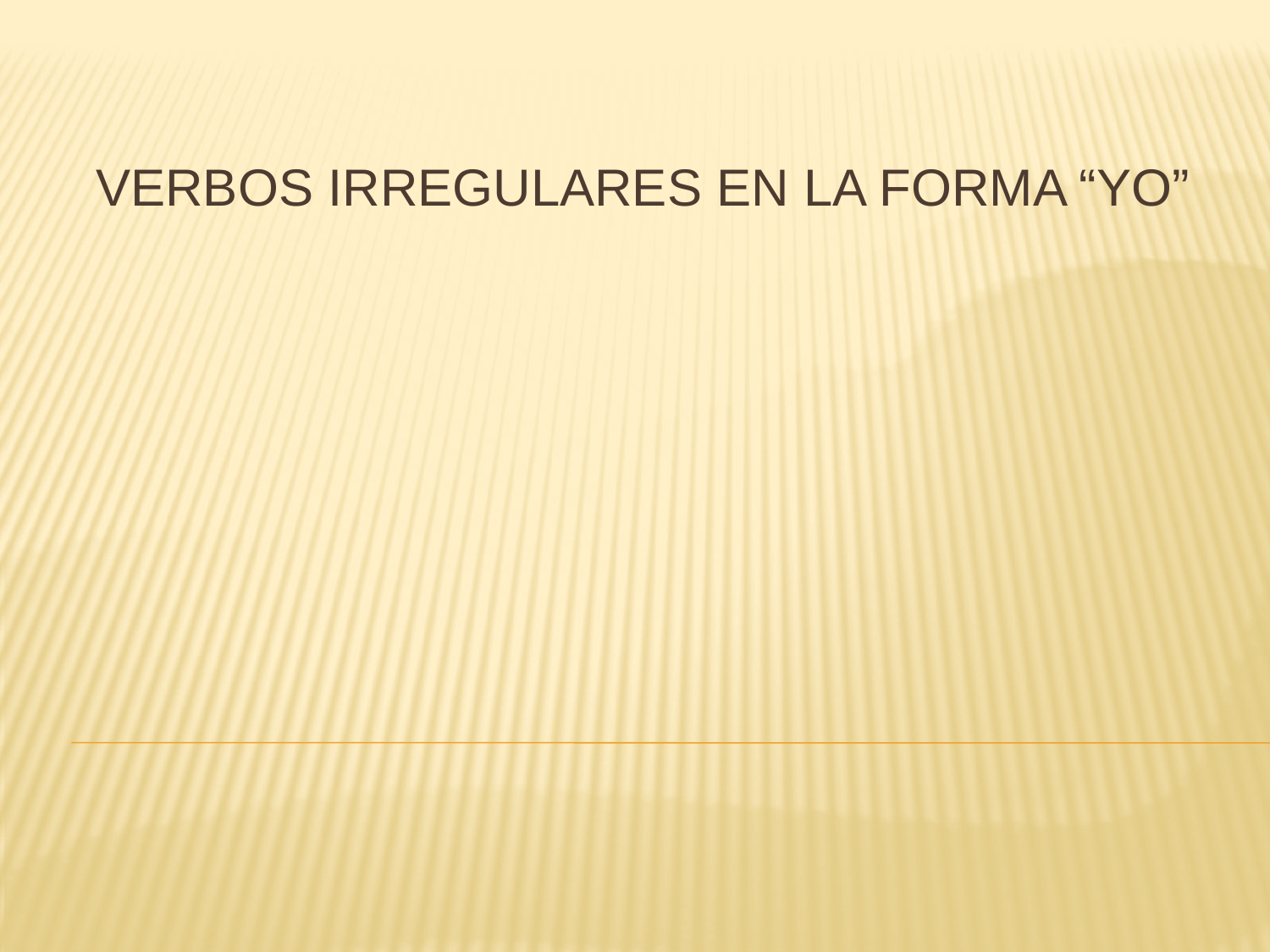

# Verbos Irregulares en la forma “yo”